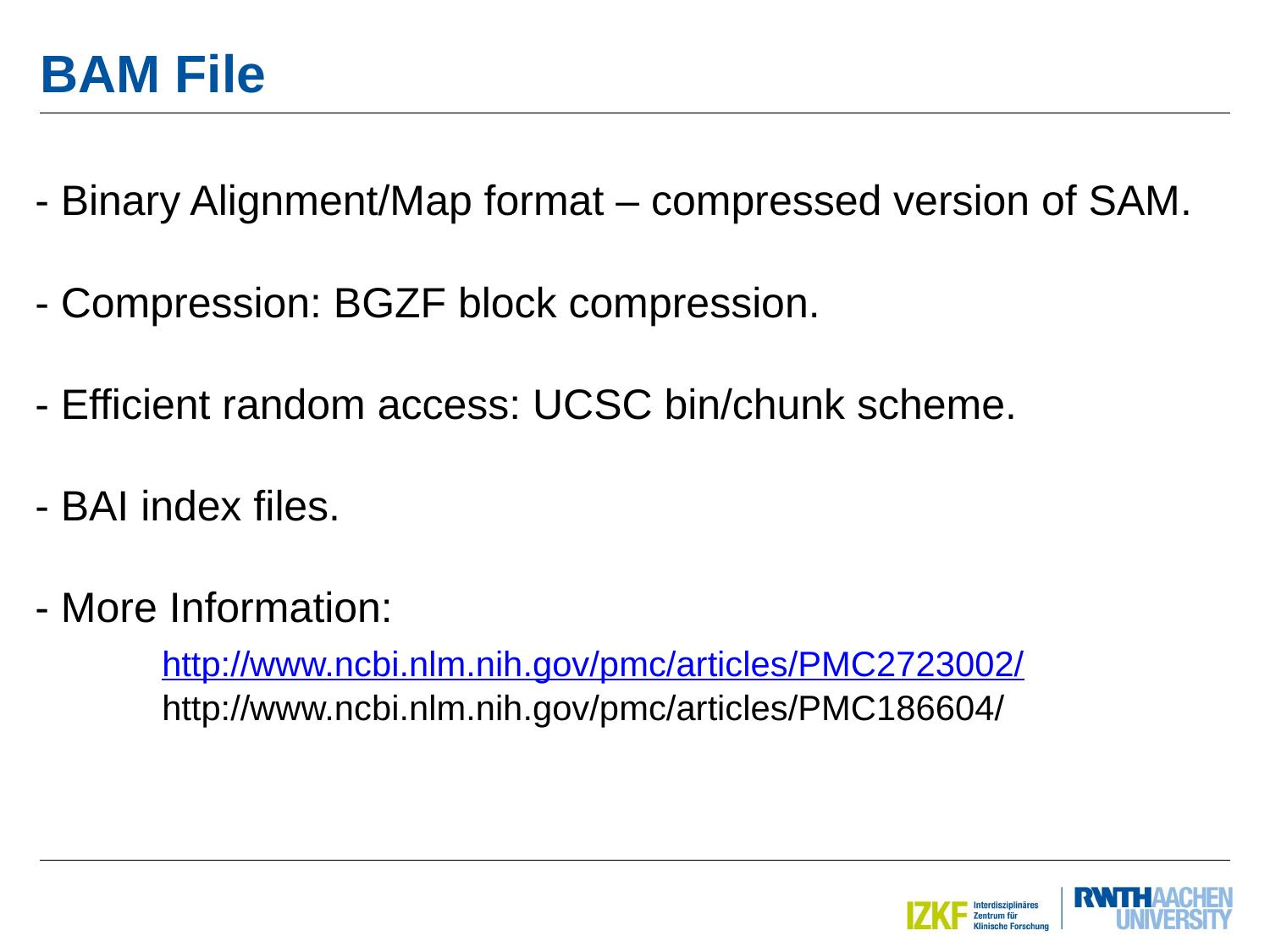

BAM File

- Binary Alignment/Map format – compressed version of SAM.

- Compression: BGZF block compression.

- Efficient random access: UCSC bin/chunk scheme.

- BAI index files.

- More Information:
	http://www.ncbi.nlm.nih.gov/pmc/articles/PMC2723002/
	http://www.ncbi.nlm.nih.gov/pmc/articles/PMC186604/